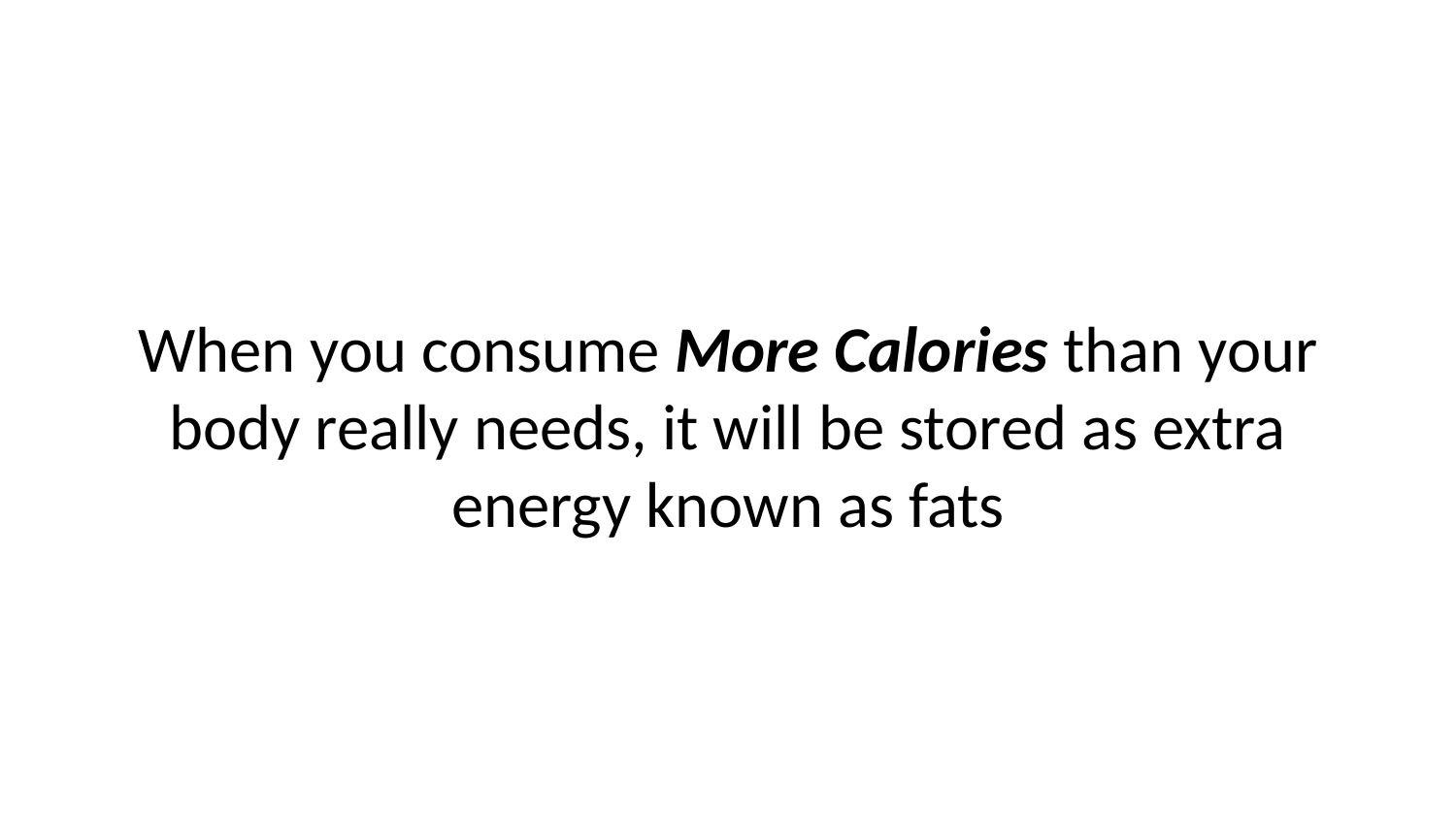

When you consume More Calories than your body really needs, it will be stored as extra energy known as fats